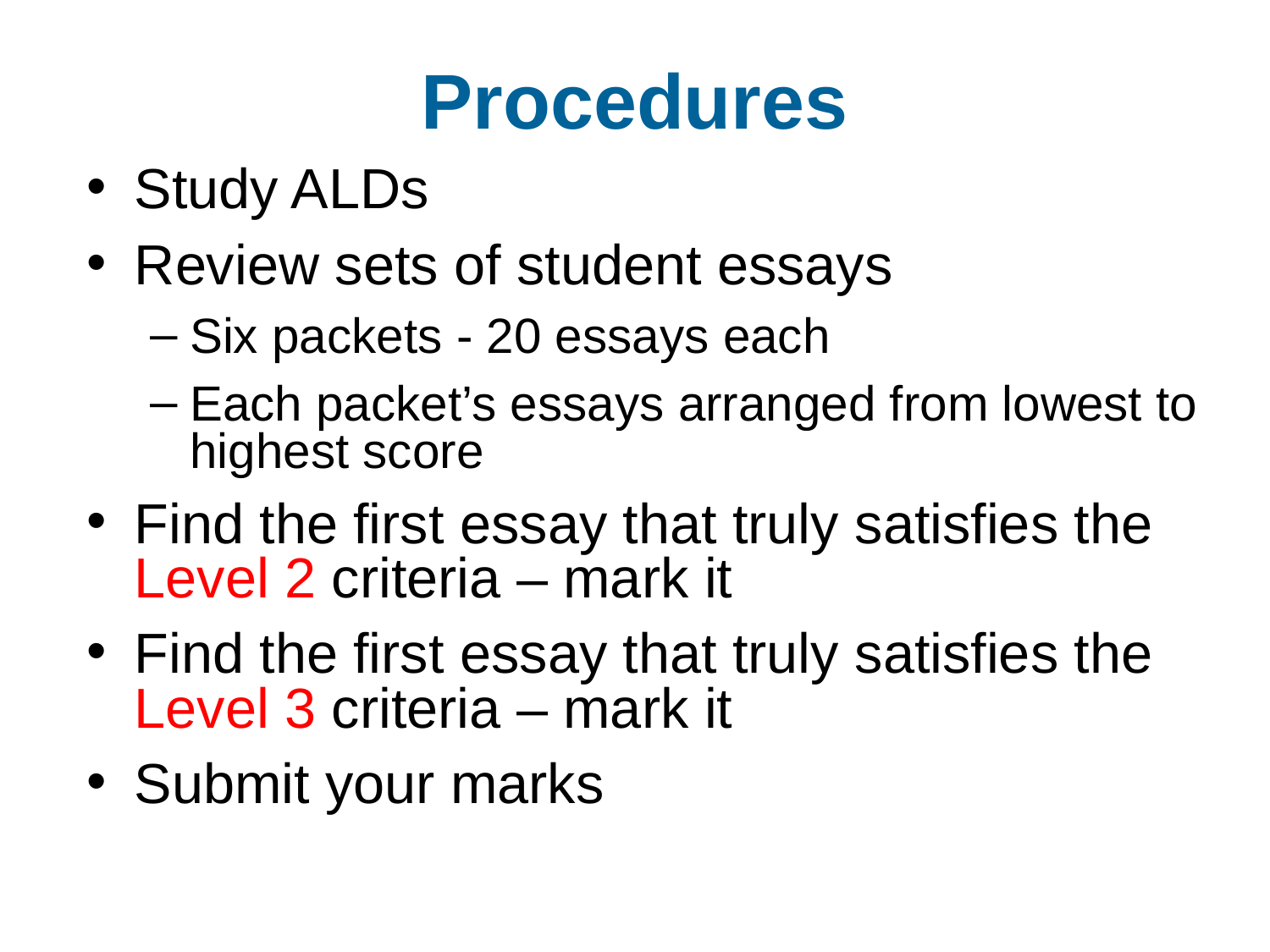

# Procedures
Study ALDs
Review sets of student essays
Six packets - 20 essays each
Each packet’s essays arranged from lowest to highest score
Find the first essay that truly satisfies the   Level 2 criteria – mark it
Find the first essay that truly satisfies the   Level 3 criteria – mark it
Submit your marks